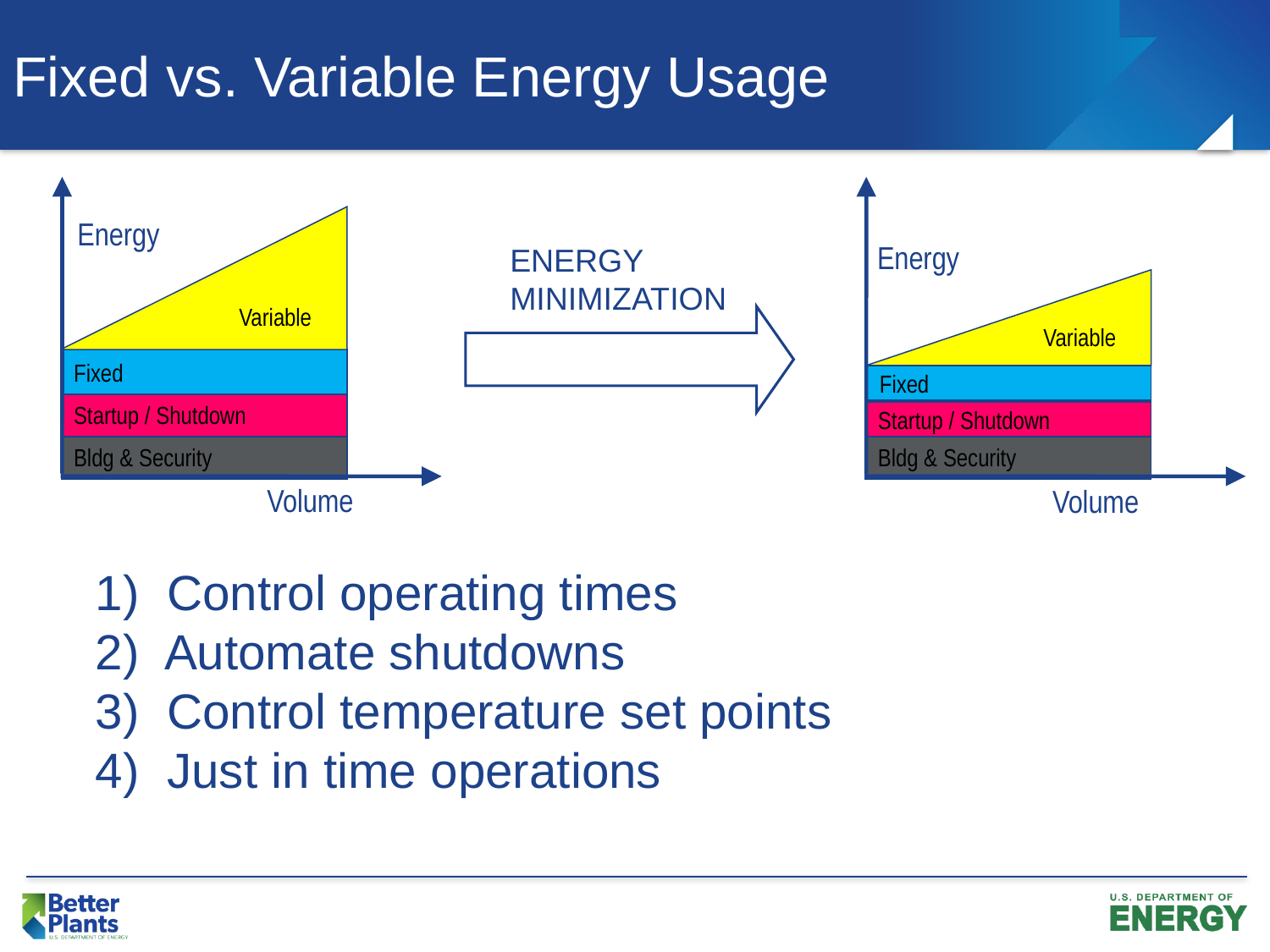

# Fixed vs. Variable Energy Usage
Variable
Variable

Energy
Energy
ENERGY
MINIMIZATION

Fixed
Fixed
Startup / Shutdown
Startup / Shutdown
Bldg & Security
Bldg & Security

Volume
Volume
Control operating times
2)  Automate shutdowns
3)  Control temperature set points
4)  Just in time operations